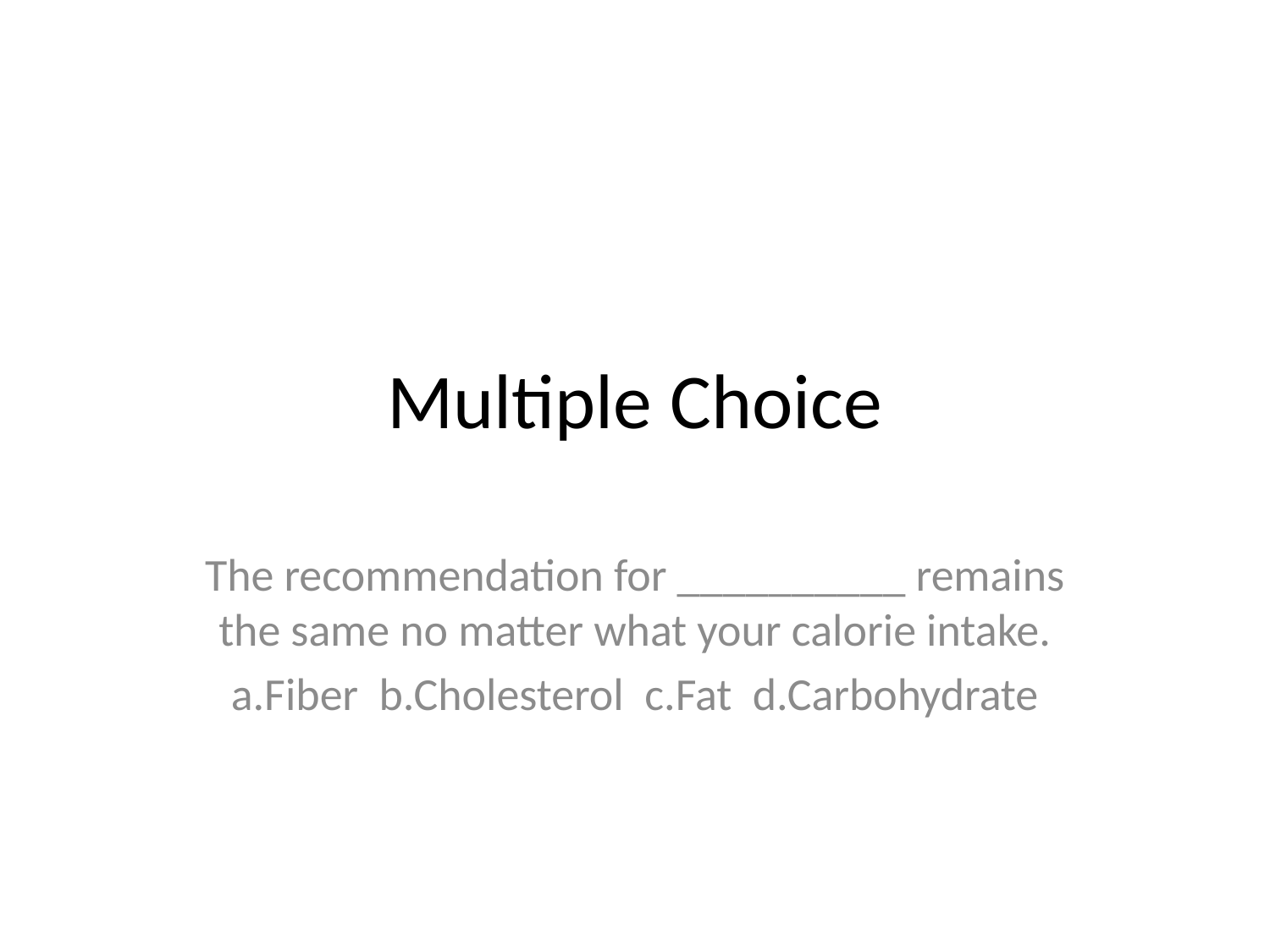

# Multiple Choice
The recommendation for __________ remains the same no matter what your calorie intake.
a.Fiber  b.Cholesterol  c.Fat  d.Carbohydrate